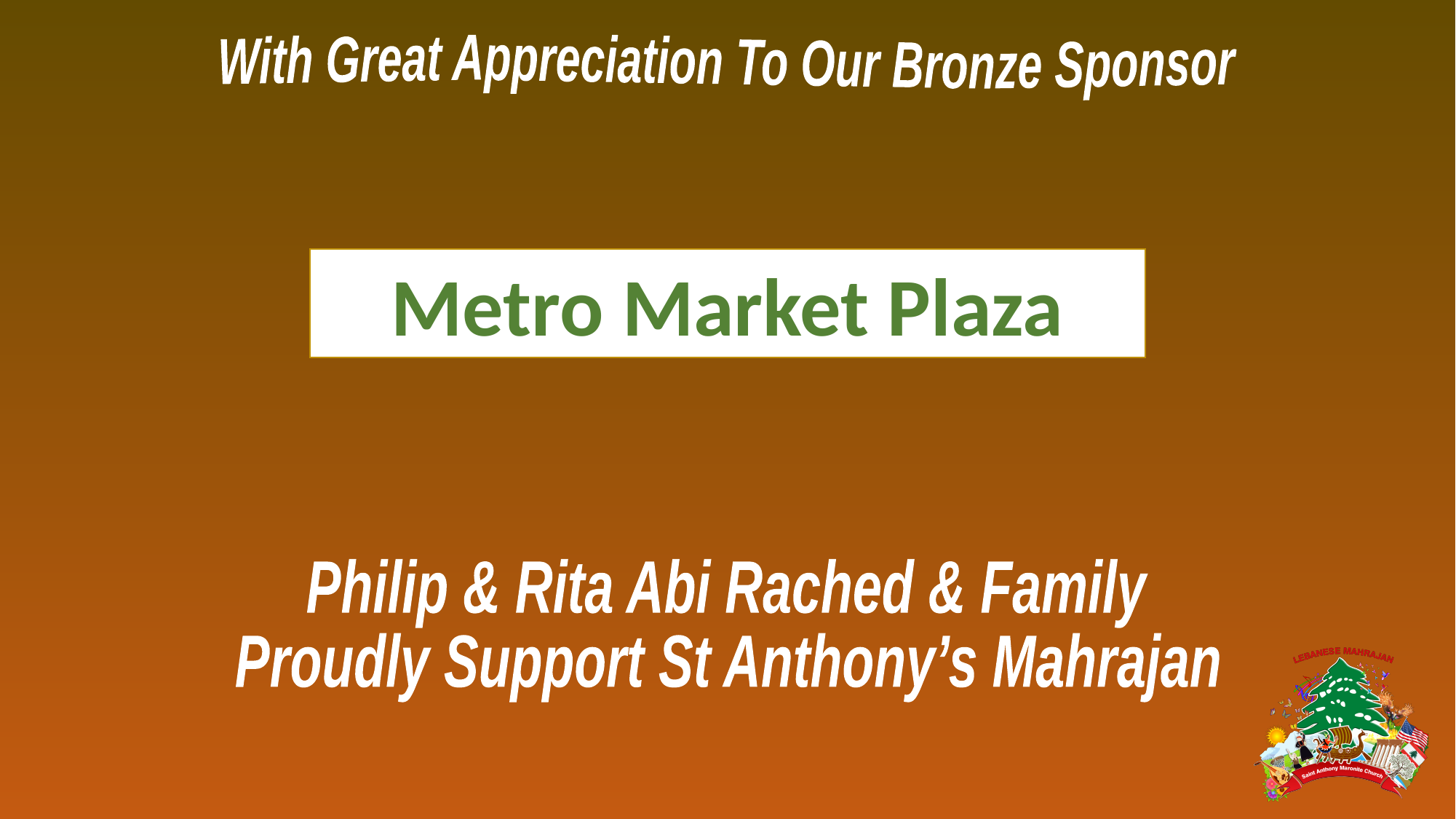

Metro Market Plaza
Philip & Rita Abi Rached & Family
Proudly Support St Anthony’s Mahrajan